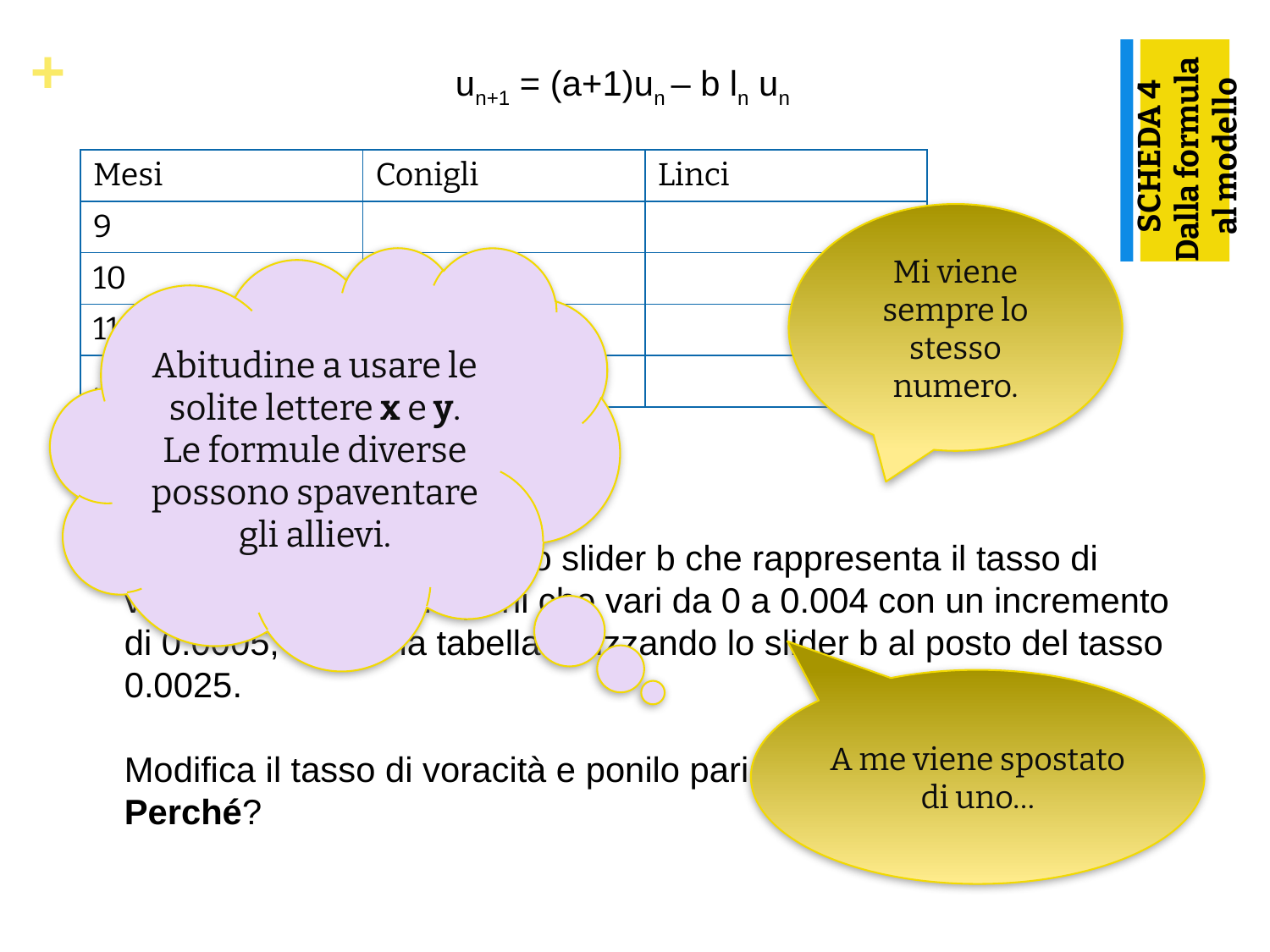

un+1 = (a+1)un – b ln un
SCHEDA 4
Dalla formula
al modello

| Mesi | Conigli | Linci |
| --- | --- | --- |
| 9 |  |  |
| 10 |  |  |
| 11 |  |  |
| … |  |  |
Mi viene sempre lo stesso numero.
Abitudine a usare le solite lettere x e y.
Le formule diverse possono spaventare gli allievi.
Cosa osservi? Perché?

Nella Vista Grafici crea uno slider b che rappresenta il tasso di voracità delle linci. Imponi che vari da 0 a 0.004 con un incremento di 0.0005, riscrivi la tabella utilizzando lo slider b al posto del tasso 0.0025.

Modifica il tasso di voracità e ponilo pari a 0.003. Cosa succede? Perché?
A me viene spostato di uno…